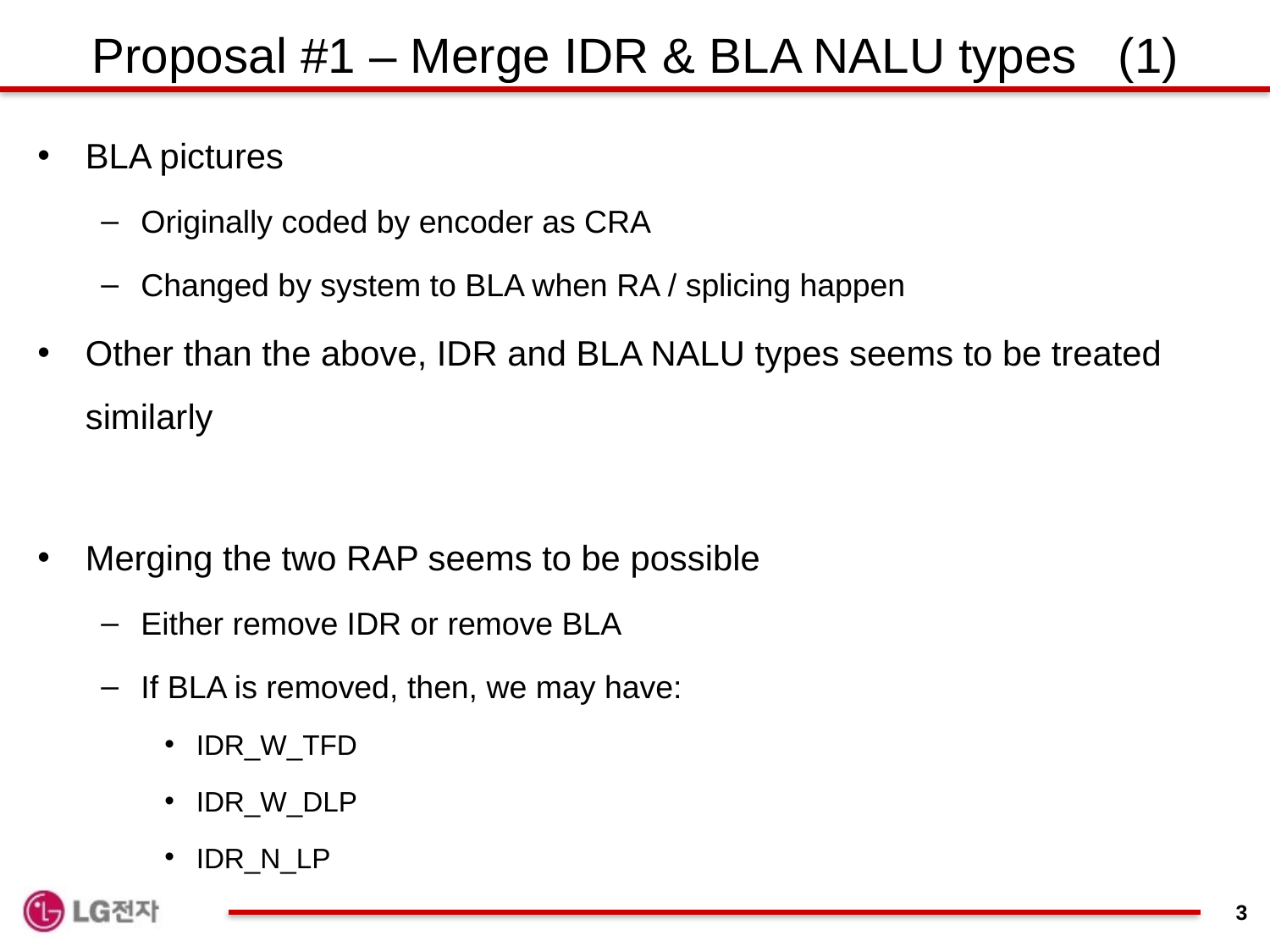

# Proposal #1 – Merge IDR & BLA NALU types   (1)
BLA pictures
Originally coded by encoder as CRA
Changed by system to BLA when RA / splicing happen
Other than the above, IDR and BLA NALU types seems to be treated similarly

Merging the two RAP seems to be possible
Either remove IDR or remove BLA
If BLA is removed, then, we may have:
IDR_W_TFD
IDR_W_DLP
IDR_N_LP

3